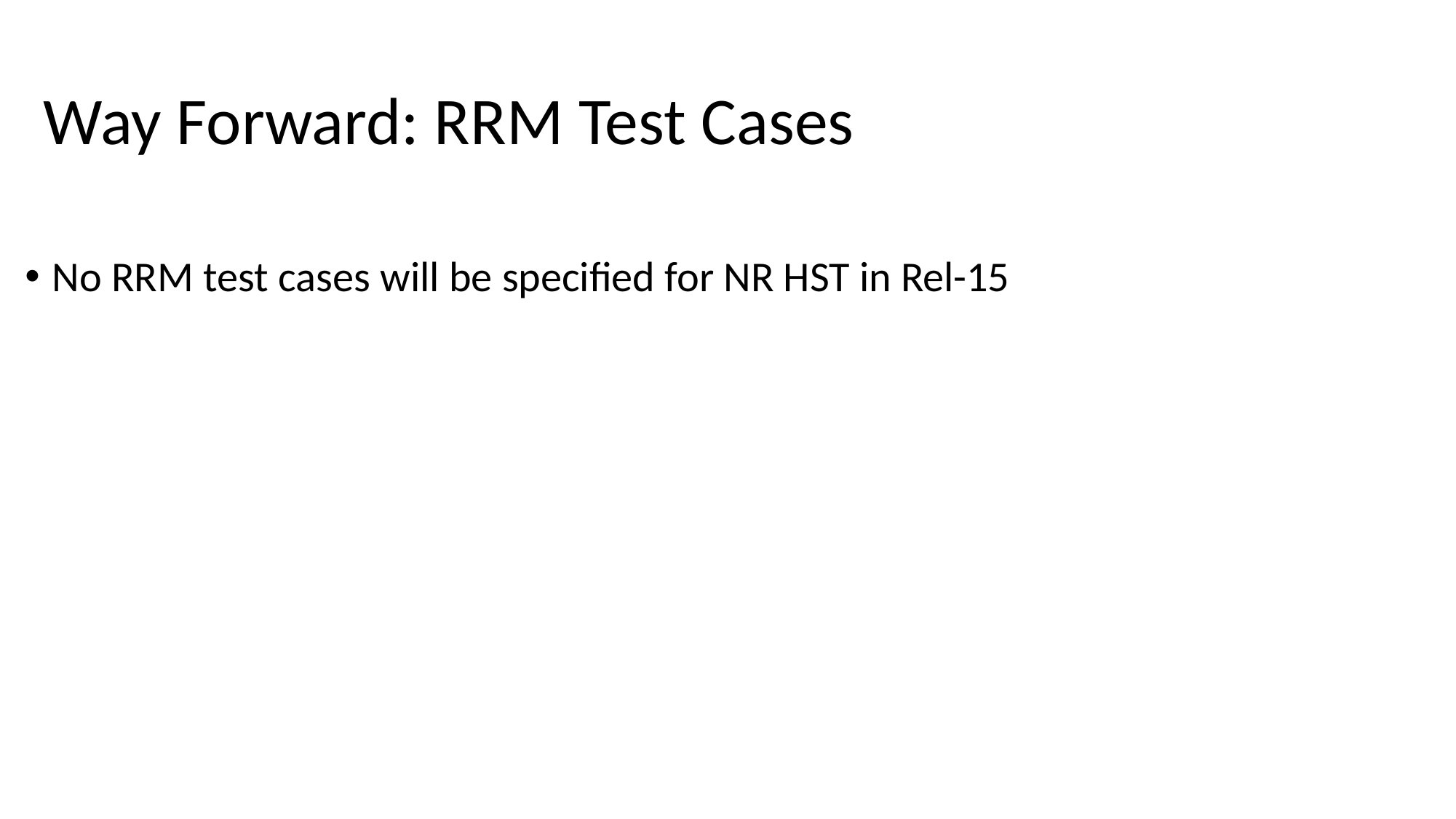

# Way Forward: RRM Test Cases
No RRM test cases will be specified for NR HST in Rel-15